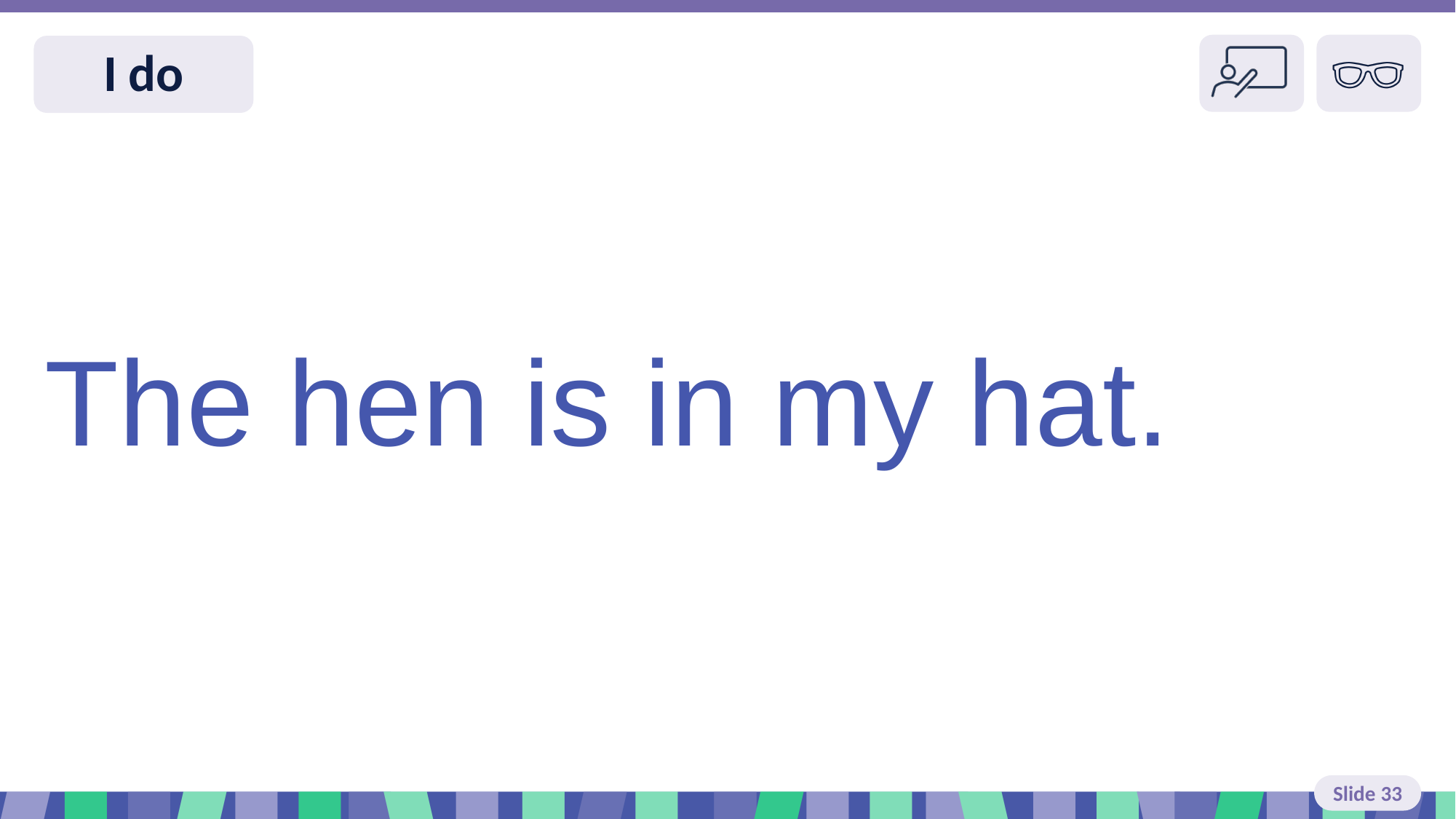

Slide 33 I do read
The hen is in my hat.